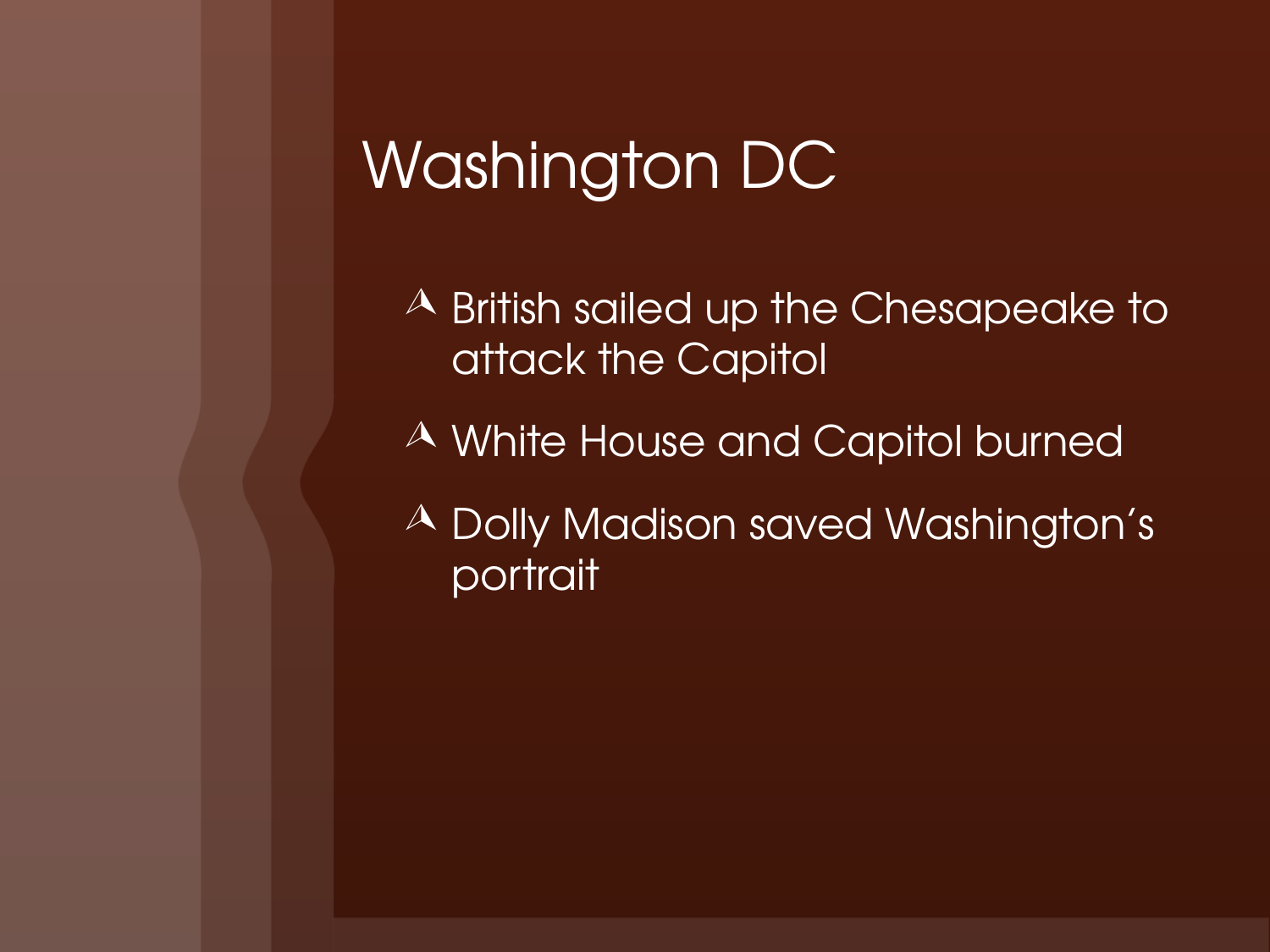

# Washington DC
British sailed up the Chesapeake to attack the Capitol
White House and Capitol burned
Dolly Madison saved Washington’s portrait